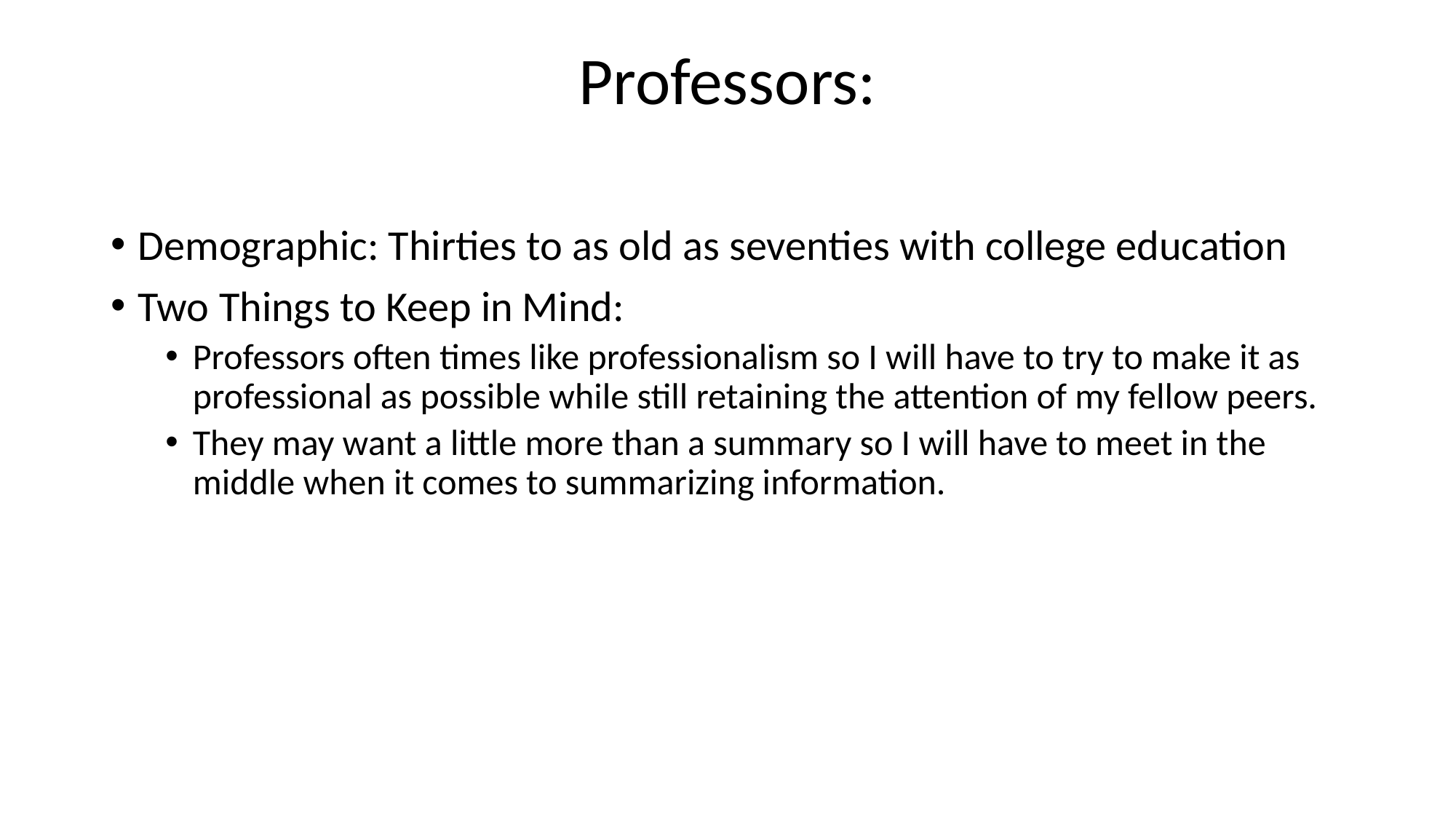

# Professors:
Demographic: Thirties to as old as seventies with college education
Two Things to Keep in Mind:
Professors often times like professionalism so I will have to try to make it as professional as possible while still retaining the attention of my fellow peers.
They may want a little more than a summary so I will have to meet in the middle when it comes to summarizing information.